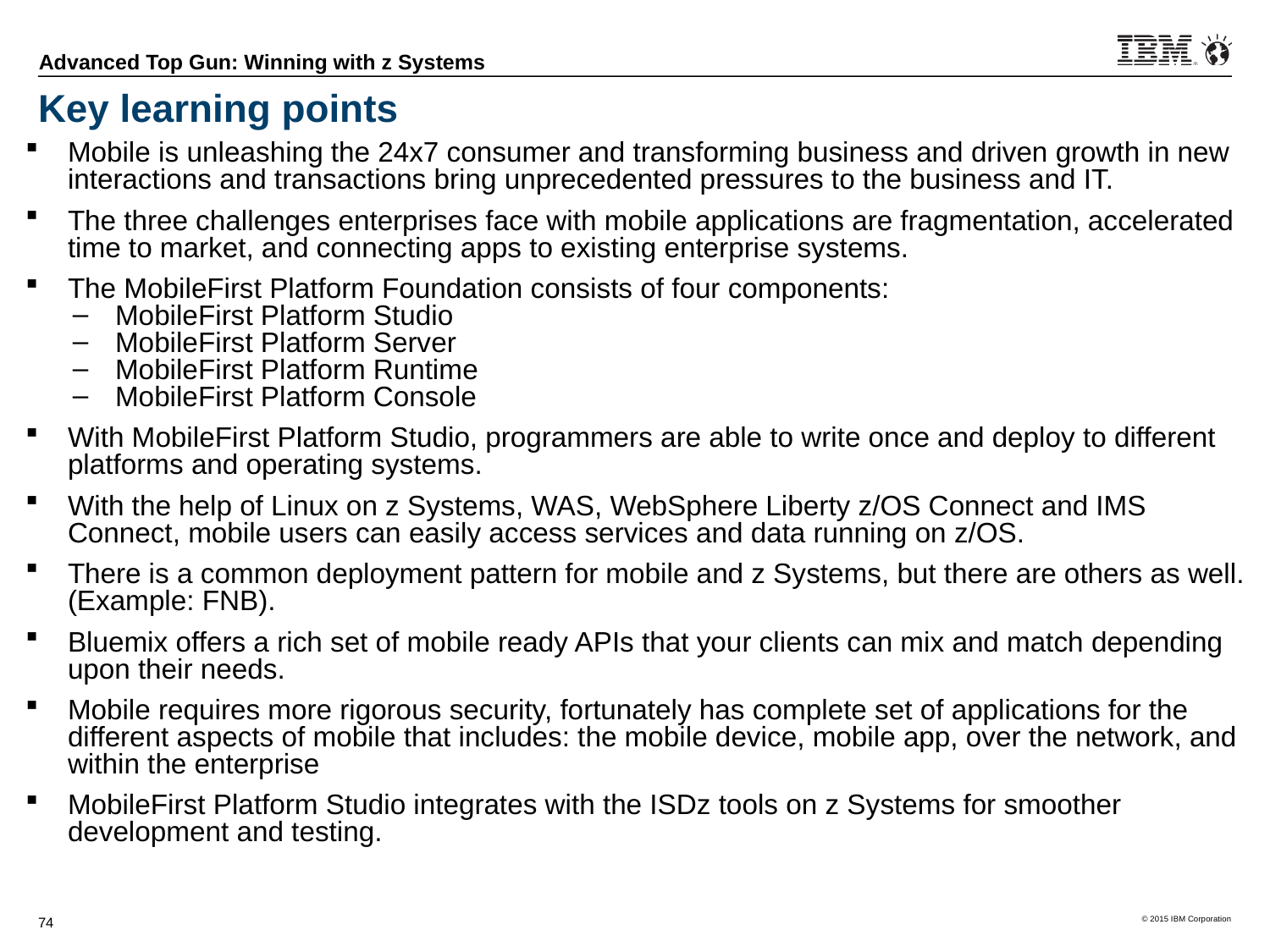

# Key learning points
Mobile is unleashing the 24x7 consumer and transforming business and driven growth in new interactions and transactions bring unprecedented pressures to the business and IT.
The three challenges enterprises face with mobile applications are fragmentation, accelerated time to market, and connecting apps to existing enterprise systems.
The MobileFirst Platform Foundation consists of four components:
MobileFirst Platform Studio
MobileFirst Platform Server
MobileFirst Platform Runtime
MobileFirst Platform Console
With MobileFirst Platform Studio, programmers are able to write once and deploy to different platforms and operating systems.
With the help of Linux on z Systems, WAS, WebSphere Liberty z/OS Connect and IMS Connect, mobile users can easily access services and data running on z/OS.
There is a common deployment pattern for mobile and z Systems, but there are others as well. (Example: FNB).
Bluemix offers a rich set of mobile ready APIs that your clients can mix and match depending upon their needs.
Mobile requires more rigorous security, fortunately has complete set of applications for the different aspects of mobile that includes: the mobile device, mobile app, over the network, and within the enterprise
MobileFirst Platform Studio integrates with the ISDz tools on z Systems for smoother development and testing.
74